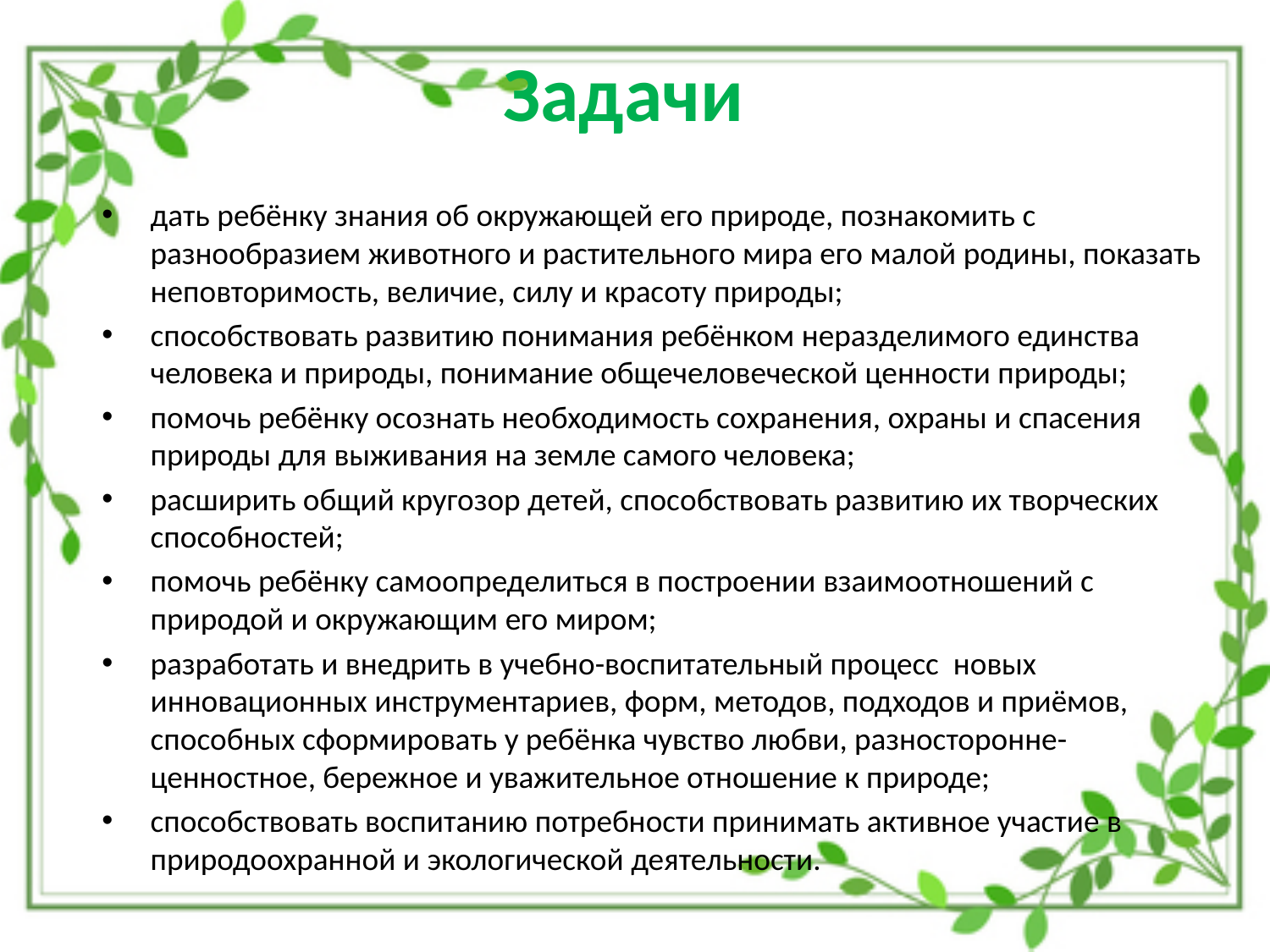

# Задачи
дать ребёнку знания об окружающей его природе, познакомить с разнообразием животного и растительного мира его малой родины, показать неповторимость, величие, силу и красоту природы;
способствовать развитию понимания ребёнком неразделимого единства человека и природы, понимание общечеловеческой ценности природы;
помочь ребёнку осознать необходимость сохранения, охраны и спасения природы для выживания на земле самого человека;
расширить общий кругозор детей, способствовать развитию их творческих способностей;
помочь ребёнку самоопределиться в построении взаимоотношений с природой и окружающим его миром;
разработать и внедрить в учебно-воспитательный процесс  новых инновационных инструментариев, форм, методов, подходов и приёмов, способных сформировать у ребёнка чувство любви, разносторонне-ценностное, бережное и уважительное отношение к природе;
способствовать воспитанию потребности принимать активное участие в природоохранной и экологической деятельности.